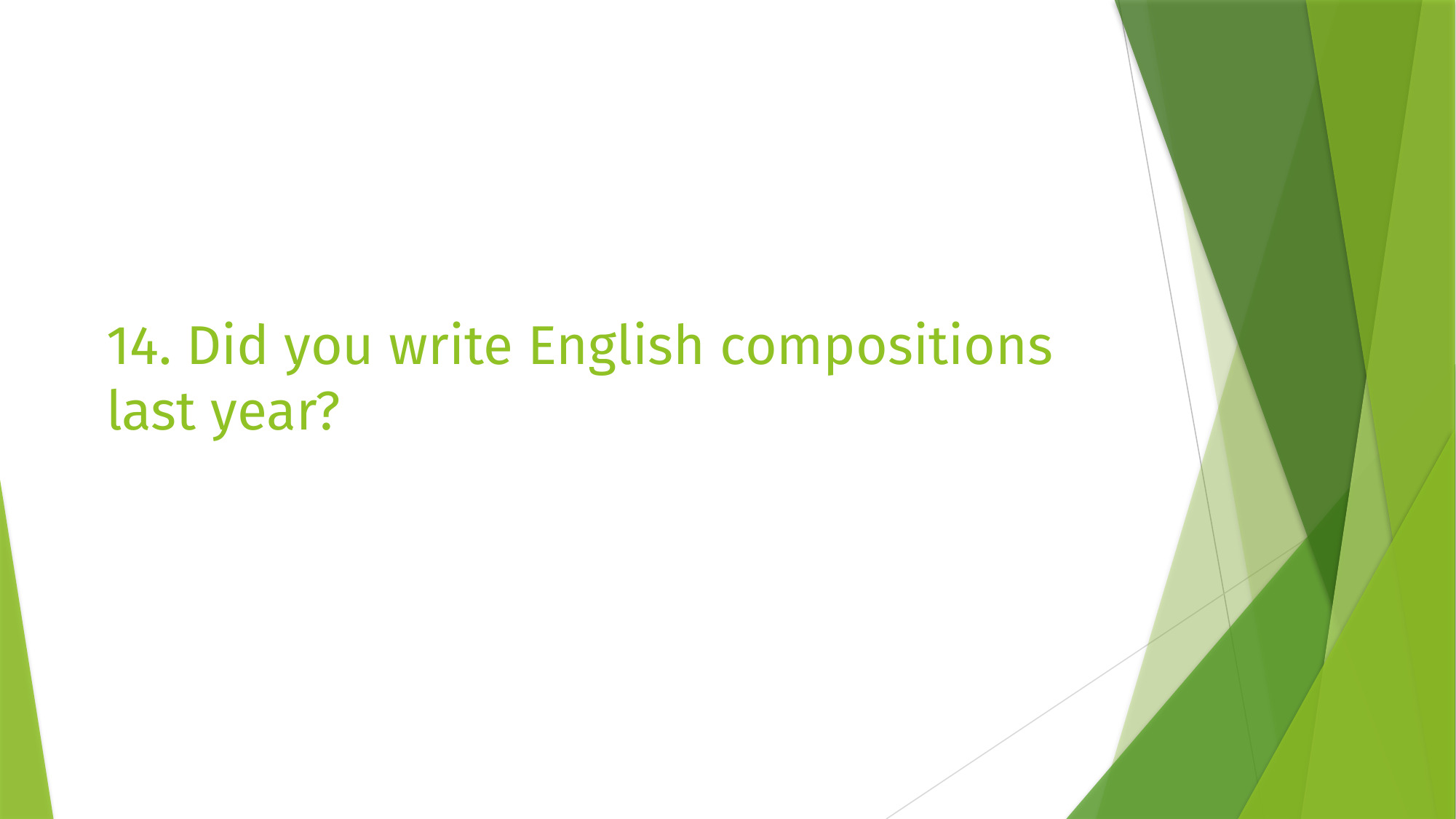

# 14. Did you write English compositions last year?